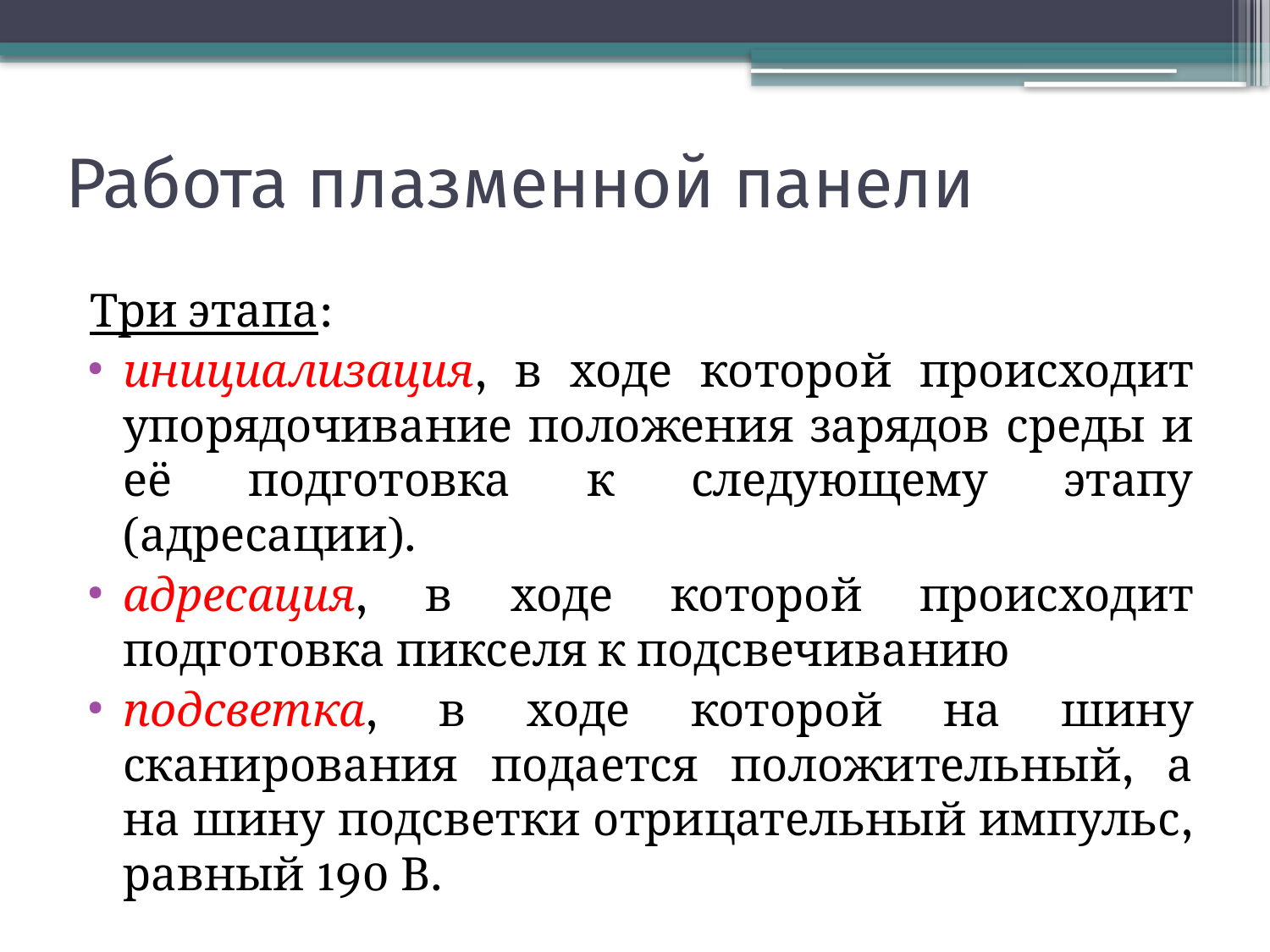

# Работа плазменной панели
Три этапа:
инициализация, в ходе которой происходит упорядочивание положения зарядов среды и её подготовка к следующему этапу (адресации).
адресация, в ходе которой происходит подготовка пикселя к подсвечиванию
подсветка, в ходе которой на шину сканирования подается положительный, а на шину подсветки отрицательный импульс, равный 190 В.